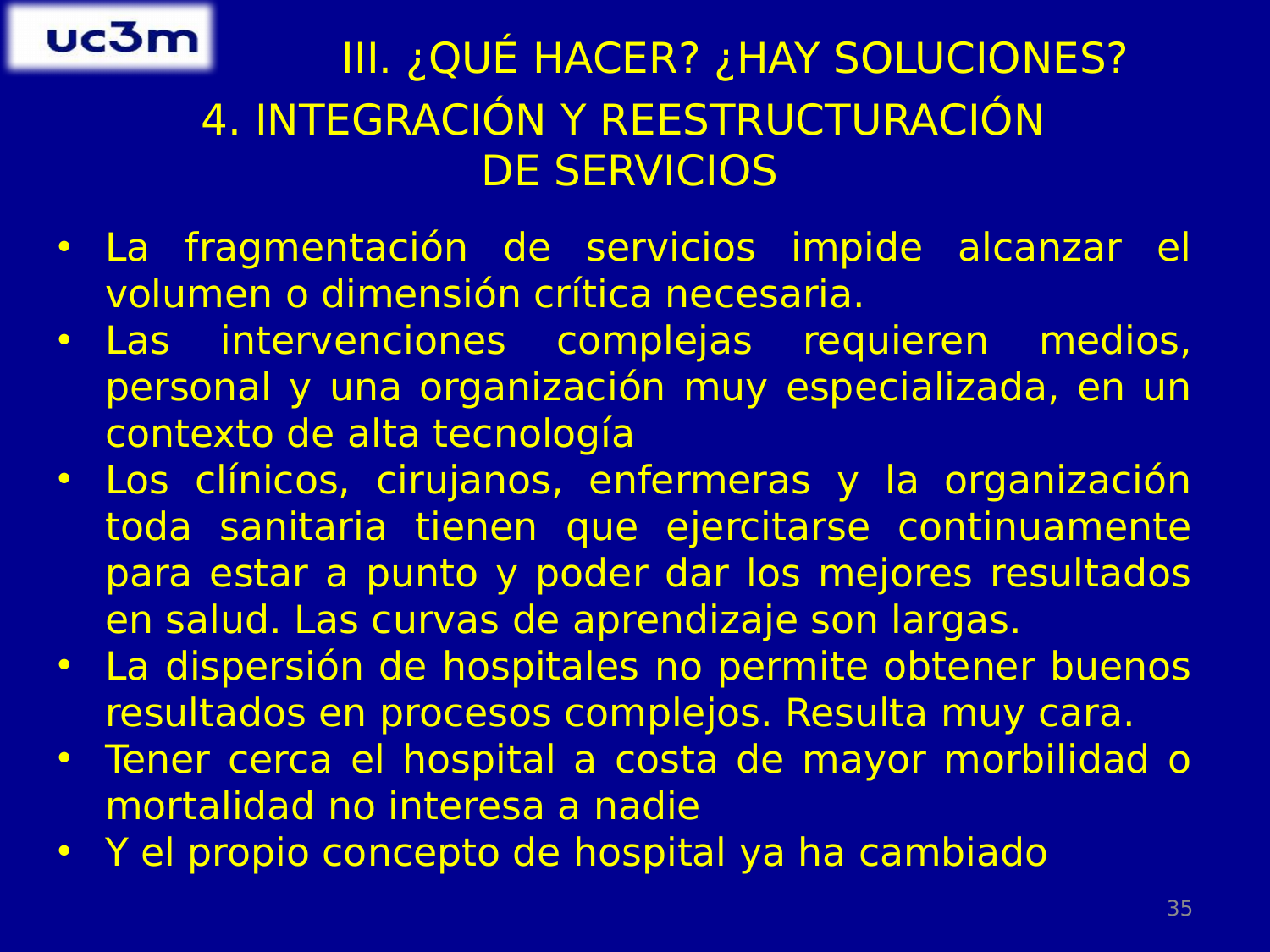

# III. ¿QUÉ HACER? ¿HAY SOLUCIONES?
4. INTEGRACIÓN Y REESTRUCTURACIÓN
DE SERVICIOS
La fragmentación de servicios impide alcanzar el volumen o dimensión crítica necesaria.
Las intervenciones complejas requieren medios, personal y una organización muy especializada, en un contexto de alta tecnología
Los clínicos, cirujanos, enfermeras y la organización toda sanitaria tienen que ejercitarse continuamente para estar a punto y poder dar los mejores resultados en salud. Las curvas de aprendizaje son largas.
La dispersión de hospitales no permite obtener buenos resultados en procesos complejos. Resulta muy cara.
Tener cerca el hospital a costa de mayor morbilidad o mortalidad no interesa a nadie
Y el propio concepto de hospital ya ha cambiado
35